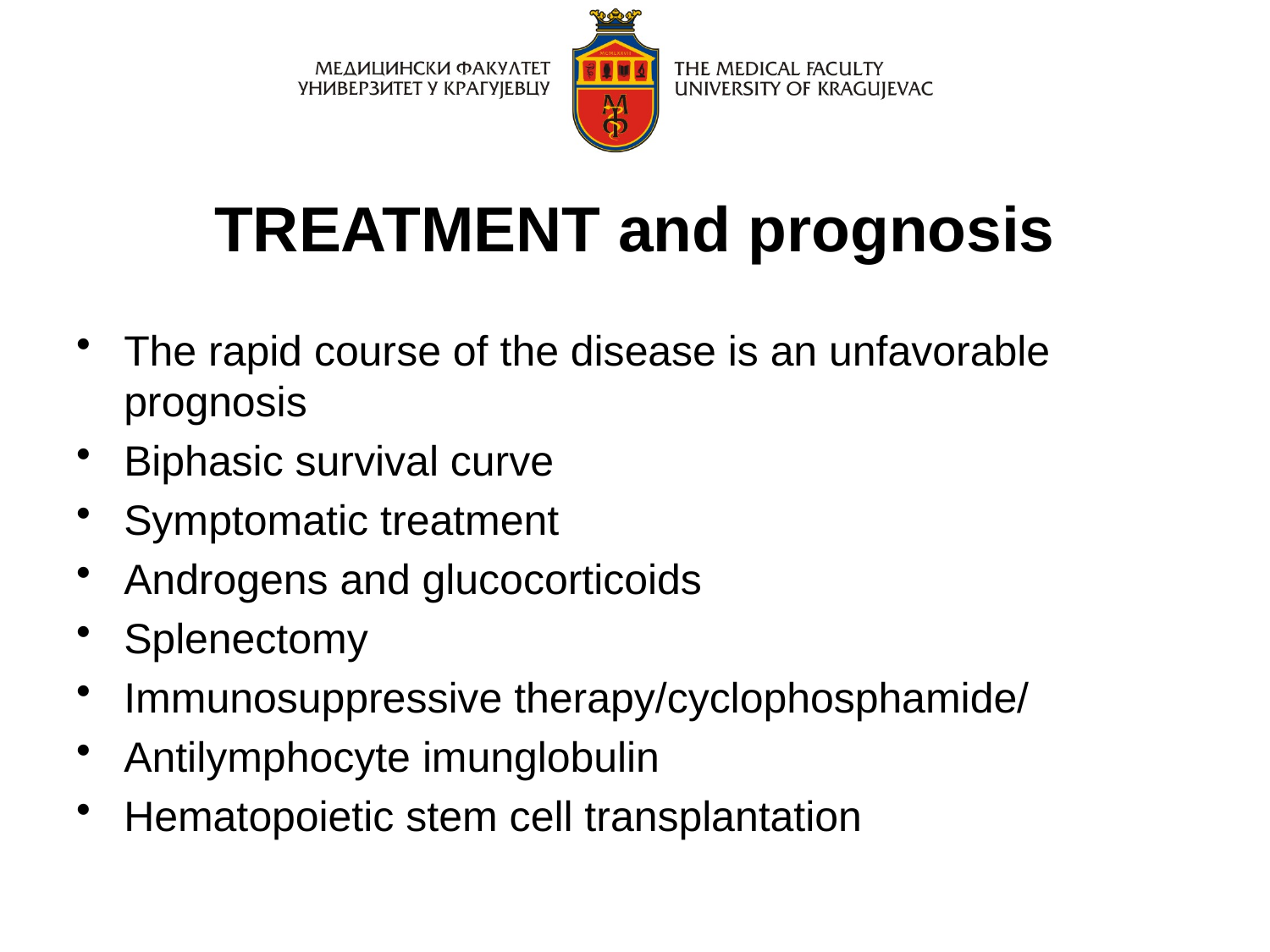

# TREATMENT and prognosis
The rapid course of the disease is an unfavorable prognosis
Biphasic survival curve
Symptomatic treatment
Androgens and glucocorticoids
Splenectomy
Immunosuppressive therapy/cyclophosphamide/
Antilymphocyte imunglobulin
Hematopoietic stem cell transplantation